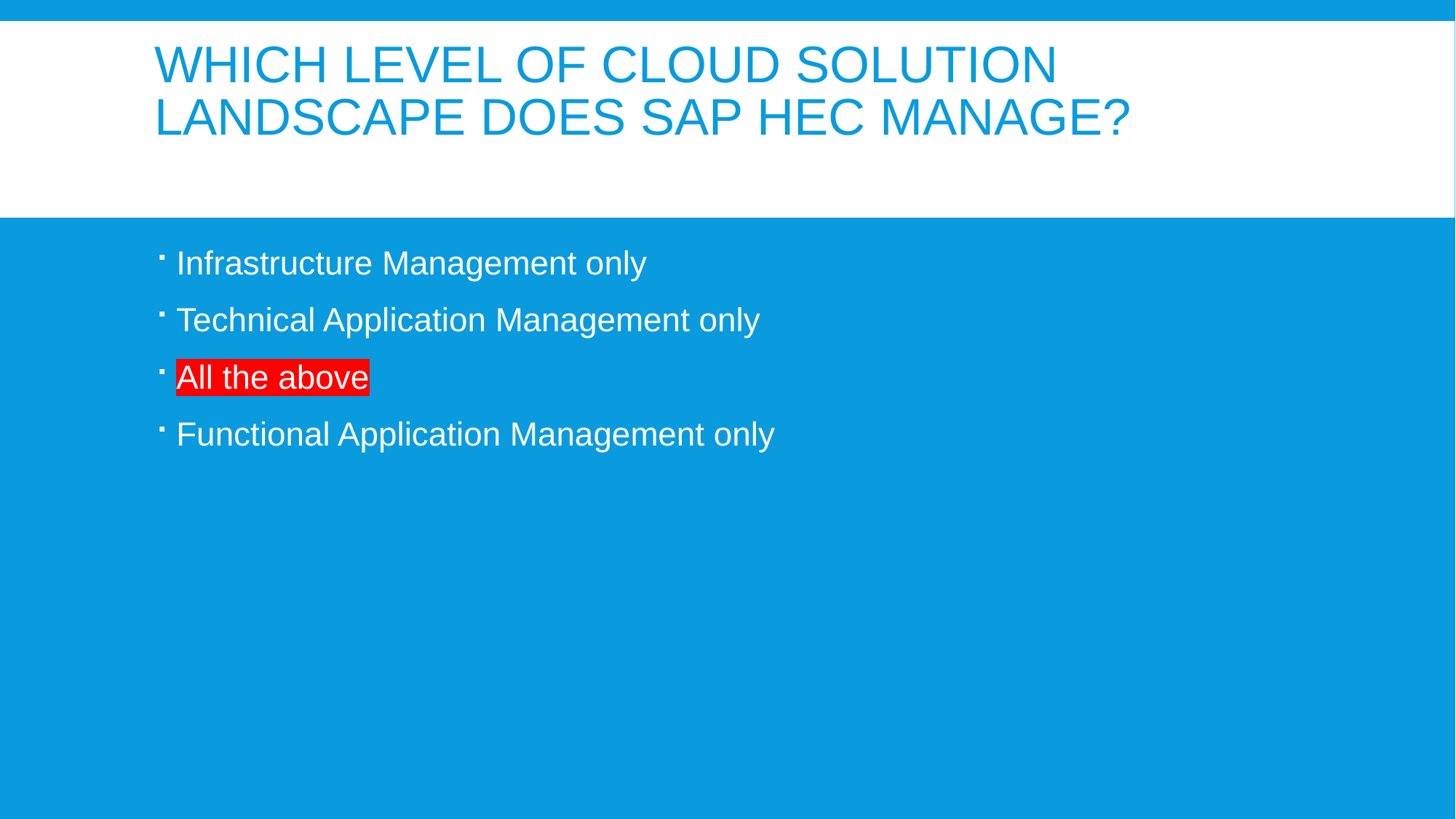

# Which level of cloud solution landscape does SAP HEC manage?
Infrastructure Management only
Technical Application Management only
All the above
Functional Application Management only